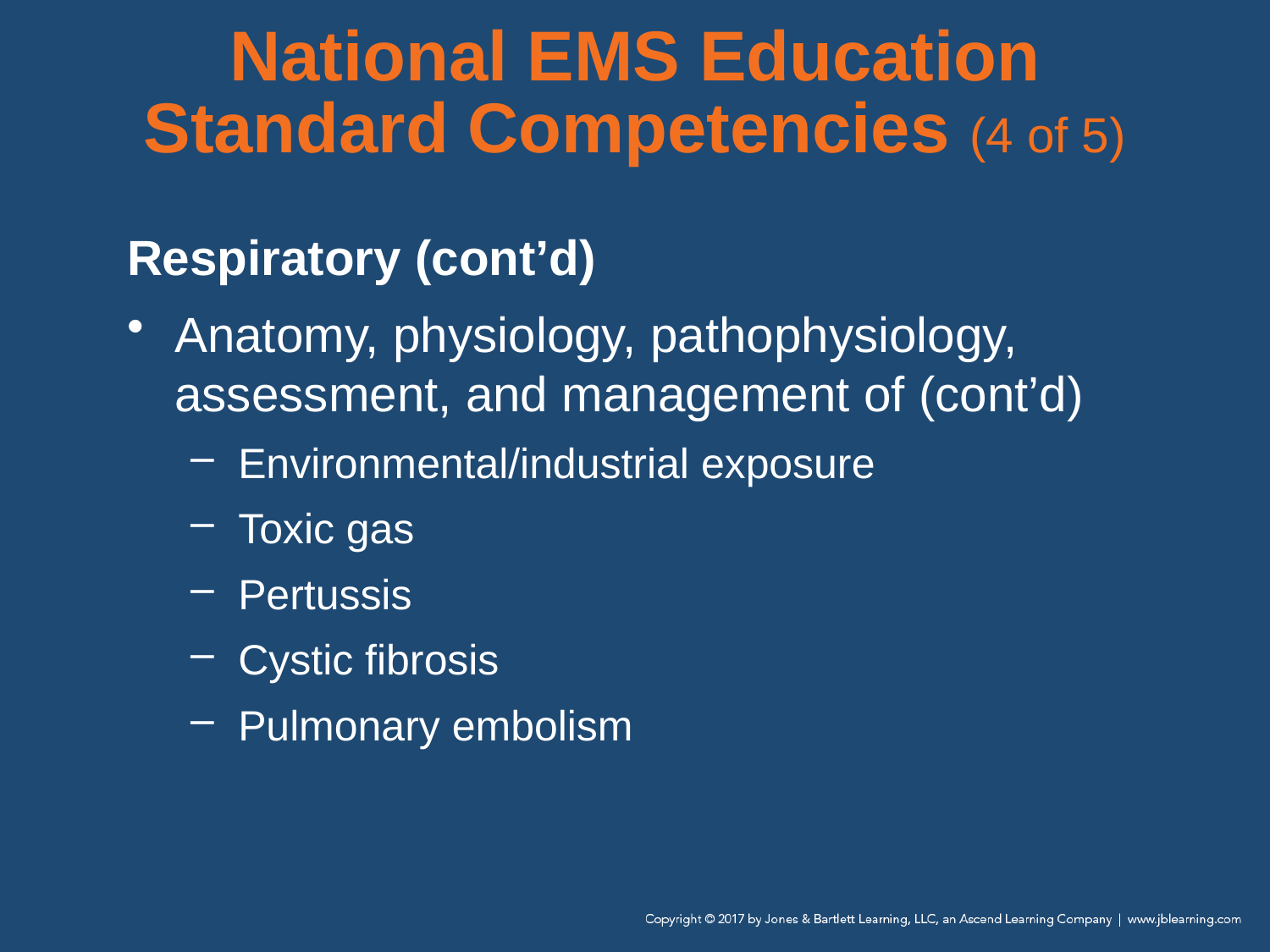

# National EMS Education Standard Competencies (4 of 5)
Respiratory (cont’d)
Anatomy, physiology, pathophysiology, assessment, and management of (cont’d)
Environmental/industrial exposure
Toxic gas
Pertussis
Cystic fibrosis
Pulmonary embolism